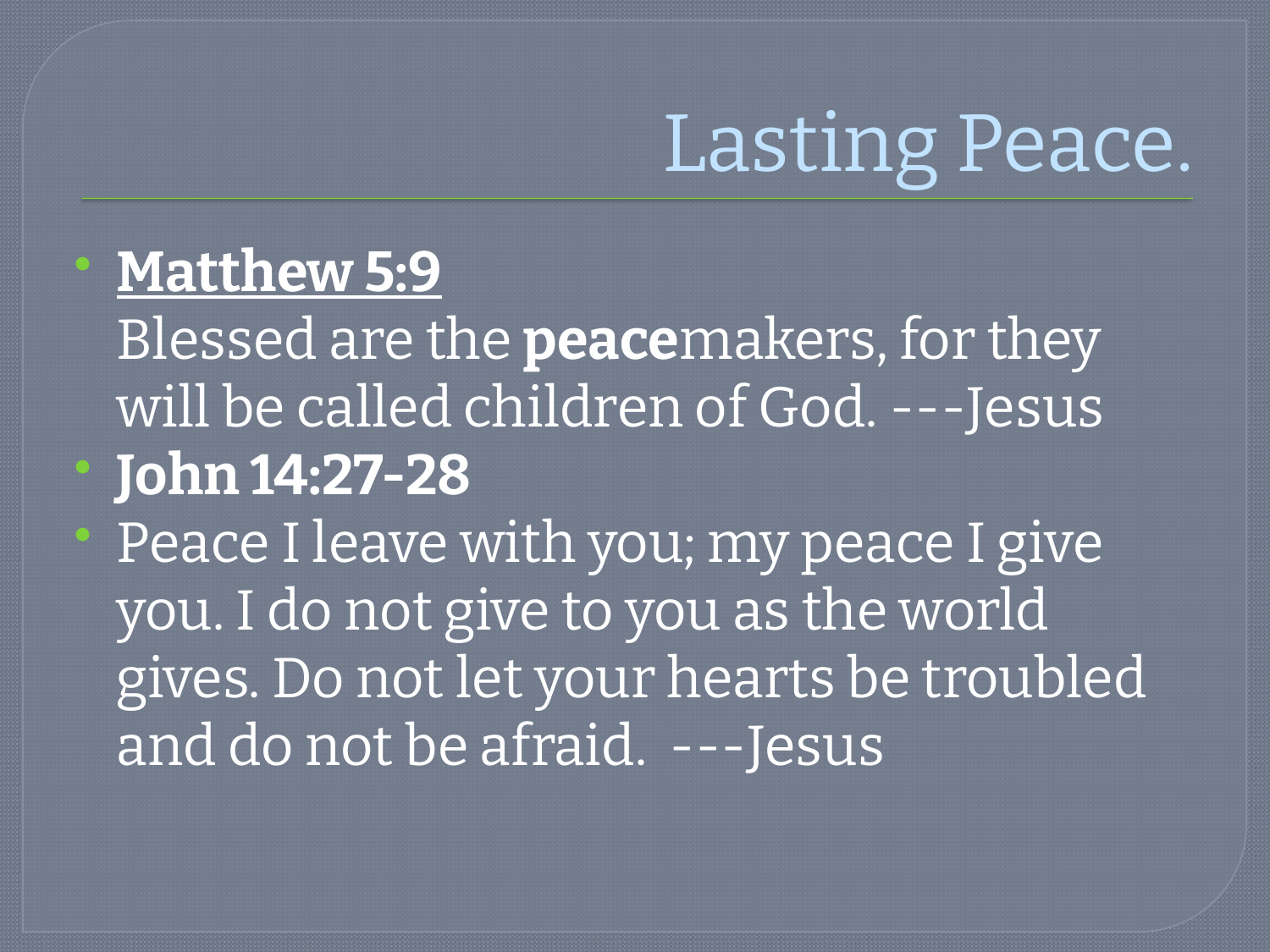

# Lasting Peace.
Matthew 5:9
Blessed are the peacemakers, for they will be called children of God. ---Jesus
John 14:27-28
Peace I leave with you; my peace I give you. I do not give to you as the world gives. Do not let your hearts be troubled and do not be afraid.  ---Jesus